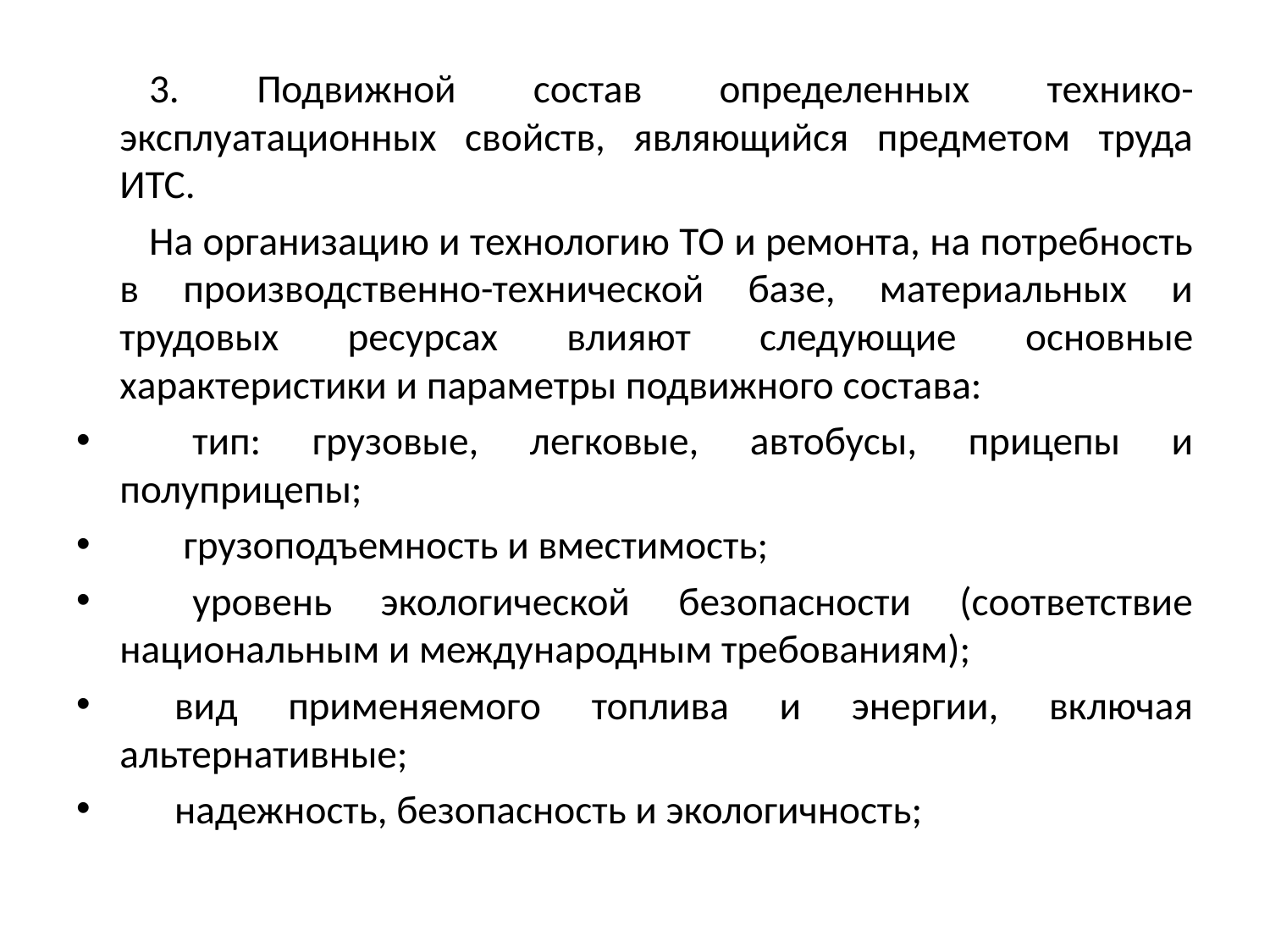

3. Подвижной состав определенных технико-эксплуатационных свойств, являющийся предметом труда ИТС.
        На организацию и технологию ТО и ремонта, на потребность в производственно-технической базе, материальных и трудовых ресурсах влияют следующие основные характеристики и параметры подвижного состава:
        тип: грузовые, легковые, автобусы, прицепы и полуприцепы;
       грузоподъемность и вместимость;
        уровень экологической безопасности (соответствие национальным и между­народным требованиям);
      вид применяемого топлива и энергии, включая альтернативные;
      надежность, безопасность и экологичность;